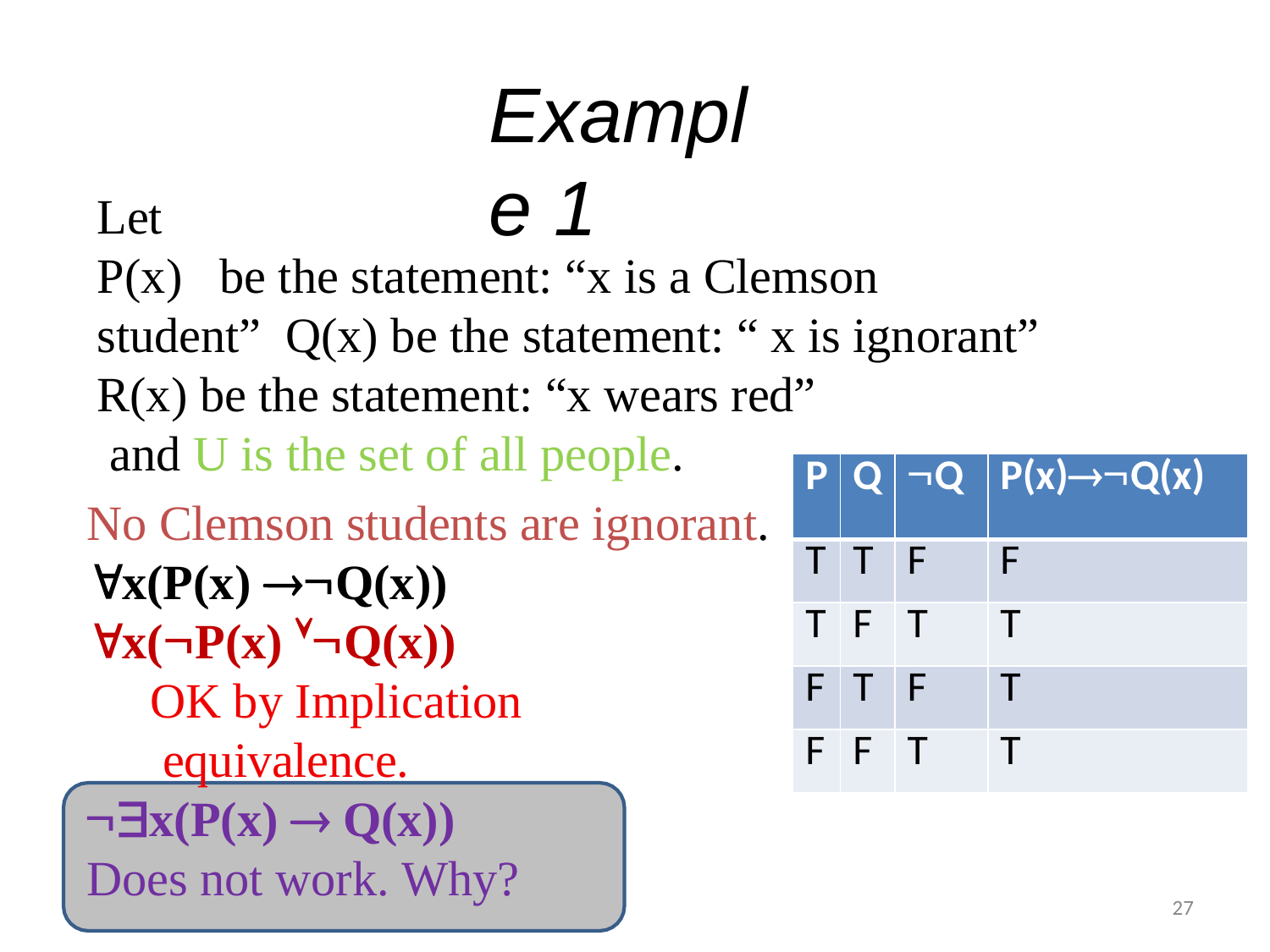

# Example 1
Let
P(x)	be the statement: “x is a Clemson student”  Q(x) be the statement: “ x is ignorant”
R(x) be the statement: “x wears red”  and U is the set of all people.
No Clemson students are ignorant.
∀x(P(x) →¬Q(x))
∀x(¬P(x) ∨¬Q(x))  OK by Implication  equivalence.
¬∃x(P(x) → Q(x))
Does not work. Why?
| P | Q | ¬Q | P(x)→¬Q(x) |
| --- | --- | --- | --- |
| T | T | F | F |
| T | F | T | T |
| F | T | F | T |
| F | F | T | T |

27